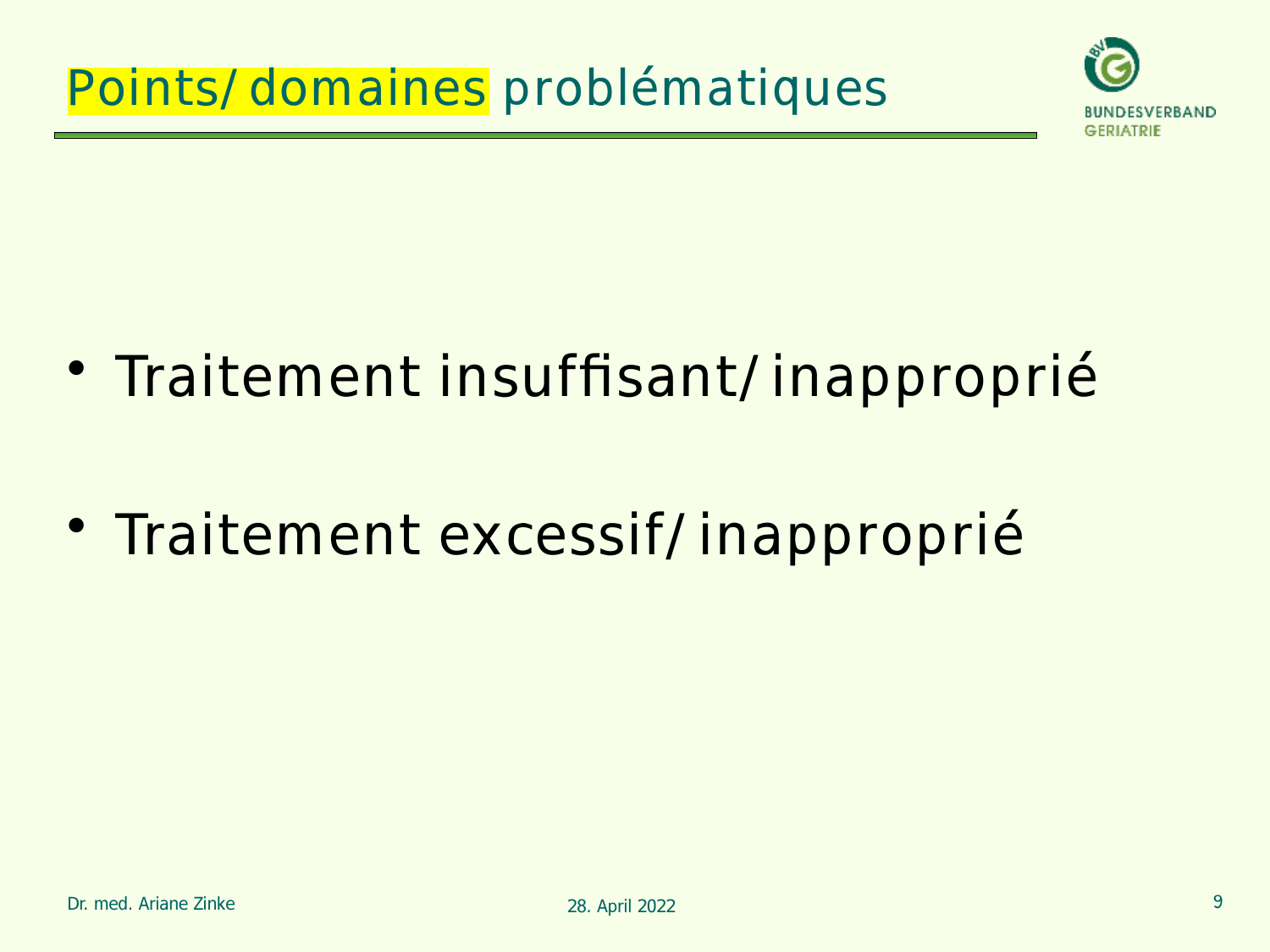

# Points/domaines problématiques

Traitement insuffisant/inapproprié

Traitement excessif/inapproprié